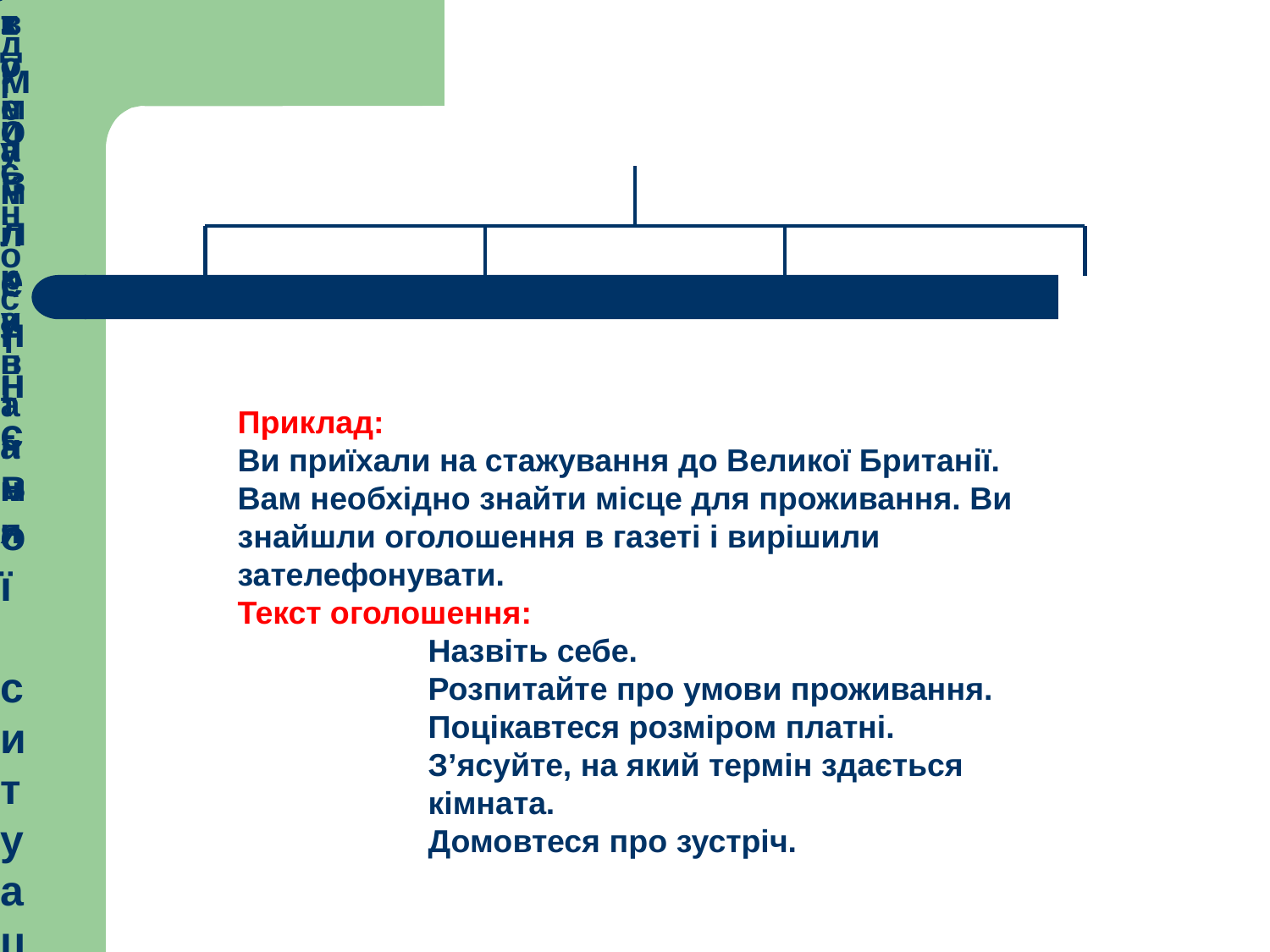

Чинники комунікативно-мовленнєвої ситуації
Обставини
дійсності
Стосунки між
комунікантами
Мовленнєві
наміри
Реалізація акту
спілкування
Приклад:
Ви приїхали на стажування до Великої Британії. Вам необхідно знайти місце для проживання. Ви знайшли оголошення в газеті і вирішили зателефонувати.
Текст оголошення:
Назвіть себе.
Розпитайте про умови проживання.
Поцікавтеся розміром платні.
З’ясуйте, на який термін здається кімната.
Домовтеся про зустріч.